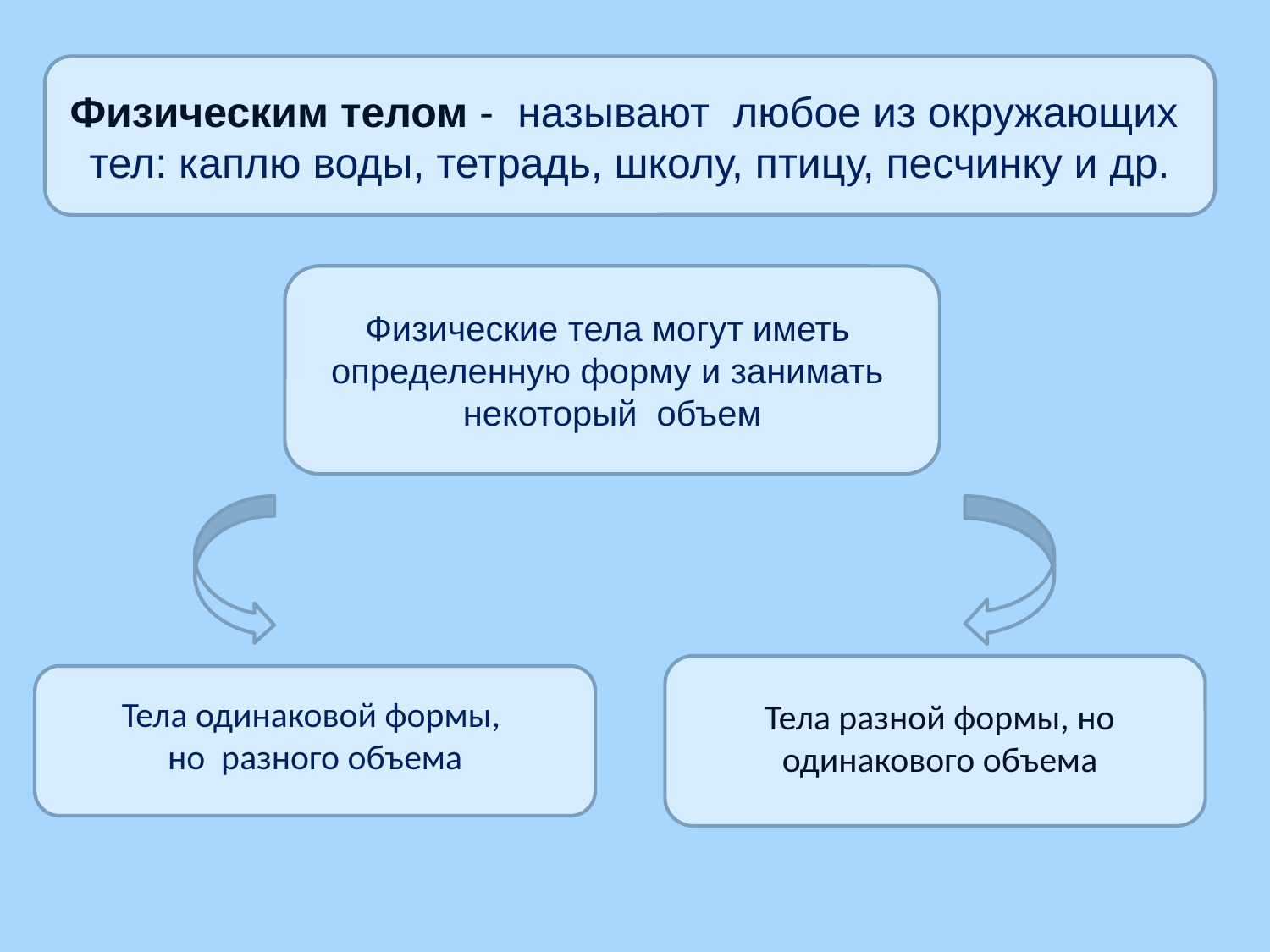

Физическим телом -  называют  любое из окружающих  тел: каплю воды, тетрадь, школу, птицу, песчинку и др.
Физические тела могут иметь
определенную форму и занимать
некоторый  объем

Тела разной формы, но одинакового объема

Тела одинаковой формы,
но  разного объема